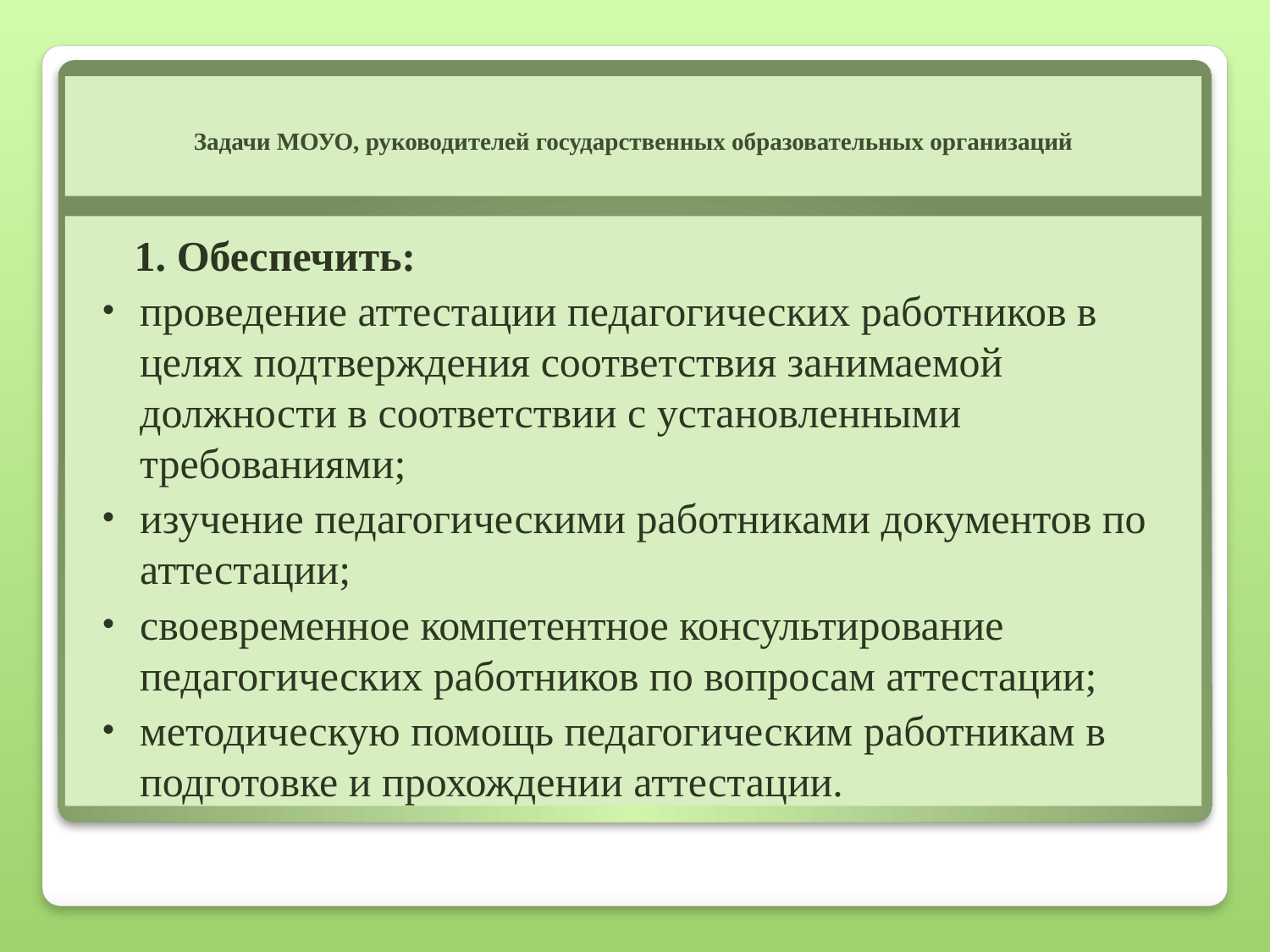

# Задачи МОУО, руководителей государственных образовательных организаций
   1. Обеспечить:
проведение аттестации педагогических работников в целях подтверждения соответствия занимаемой должности в соответствии с установленными требованиями;
изучение педагогическими работниками документов по аттестации;
своевременное компетентное консультирование педагогических работников по вопросам аттестации;
методическую помощь педагогическим работникам в подготовке и прохождении аттестации.